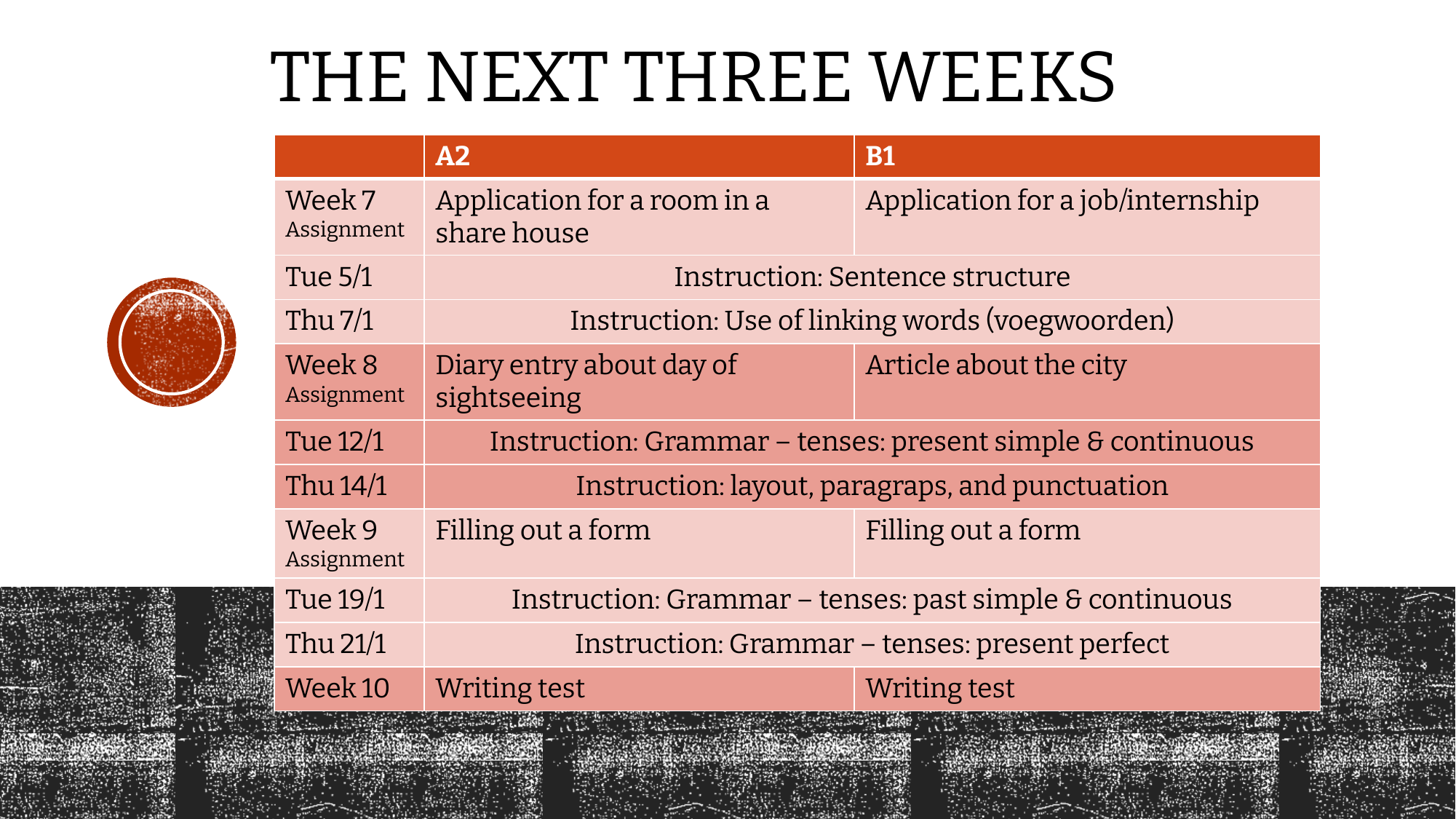

# The next three weeks
|  | A2 | B1 |
| --- | --- | --- |
| Week 7 Assignment | Application for a room in a share house | Application for a job/internship |
| Tue 5/1 | Instruction: Sentence structure |  |
| Thu 7/1 | Instruction: Use of linking words (voegwoorden) |  |
| Week 8 Assignment | Diary entry about day of sightseeing | Article about the city |
| Tue 12/1 | Instruction: Grammar – tenses: present simple & continuous |  |
| Thu 14/1 | Instruction: layout, paragraps, and punctuation |  |
| Week 9 Assignment | Filling out a form | Filling out a form |
| Tue 19/1 | Instruction: Grammar – tenses: past simple & continuous |  |
| Thu 21/1 | Instruction: Grammar – tenses: present perfect |  |
| Week 10 | Writing test | Writing test |